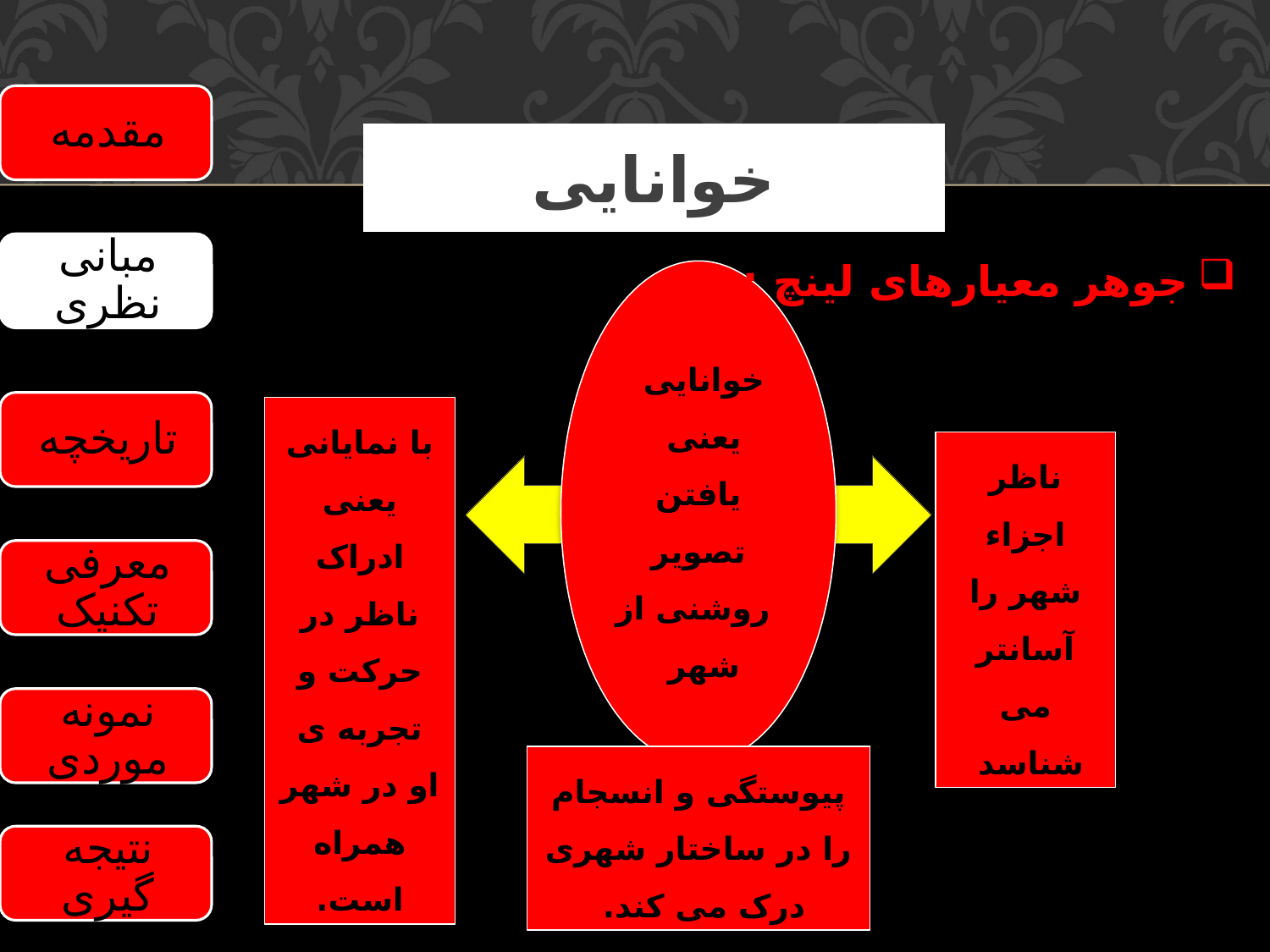

مقدمه
مبانی نظری
تاریخچه
معرفی تکنیک
نمونه موردی
نتیجه گیری
# خوانایی
جوهر معیارهای لینچ :
خوانایی
یعنی
یافتن تصویر
 روشنی از شهر
با نمایانی یعنی ادراک ناظر در حرکت و تجربه ی او در شهر همراه است.
ناظر اجزاء شهر را آسانتر می شناسد

پیوستگی و انسجام را در ساختار شهری درک می کند.